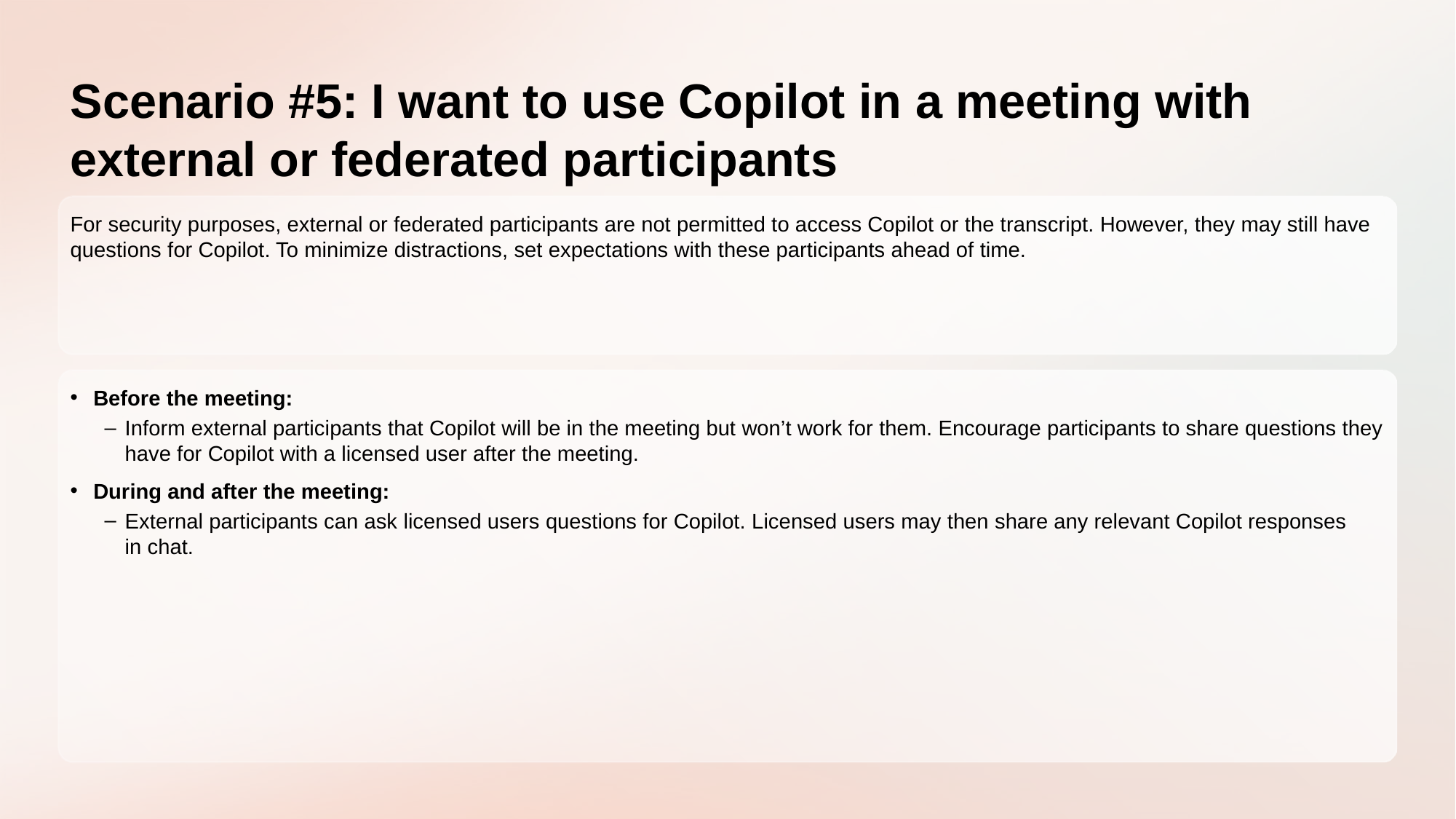

# Scenario #5: I want to use Copilot in a meeting with external or federated participants

For security purposes, external or federated participants are not permitted to access Copilot or the transcript. However, they may still have questions for Copilot. To minimize distractions, set expectations with these participants ahead of time.

Before the meeting:
Inform external participants that Copilot will be in the meeting but won’t work for them. Encourage participants to share questions they have for Copilot with a licensed user after the meeting.
During and after the meeting:
External participants can ask licensed users questions for Copilot. Licensed users may then share any relevant Copilot responses
in chat.